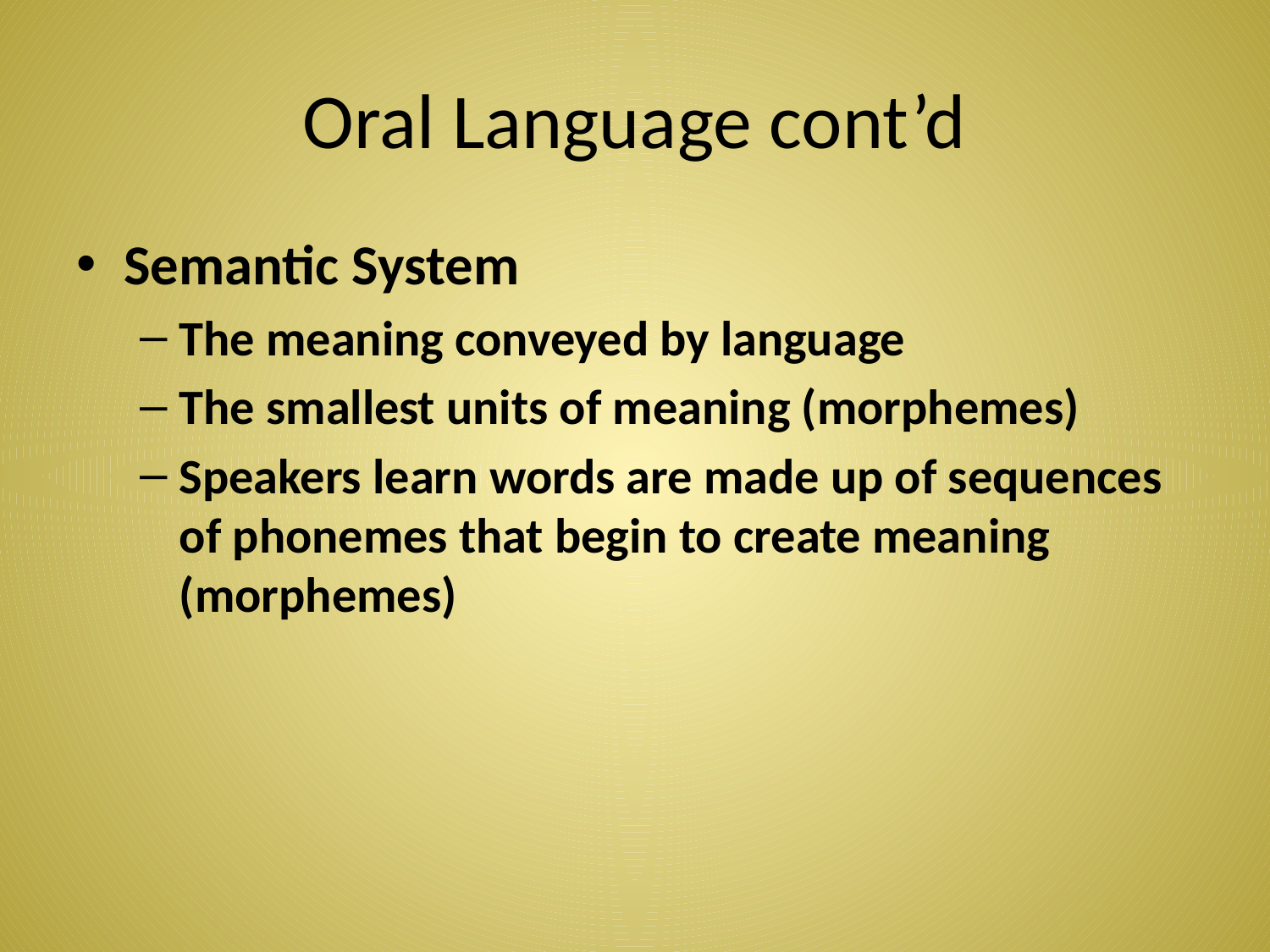

# Oral Language cont’d
Semantic System
The meaning conveyed by language
The smallest units of meaning (morphemes)
Speakers learn words are made up of sequences of phonemes that begin to create meaning (morphemes)